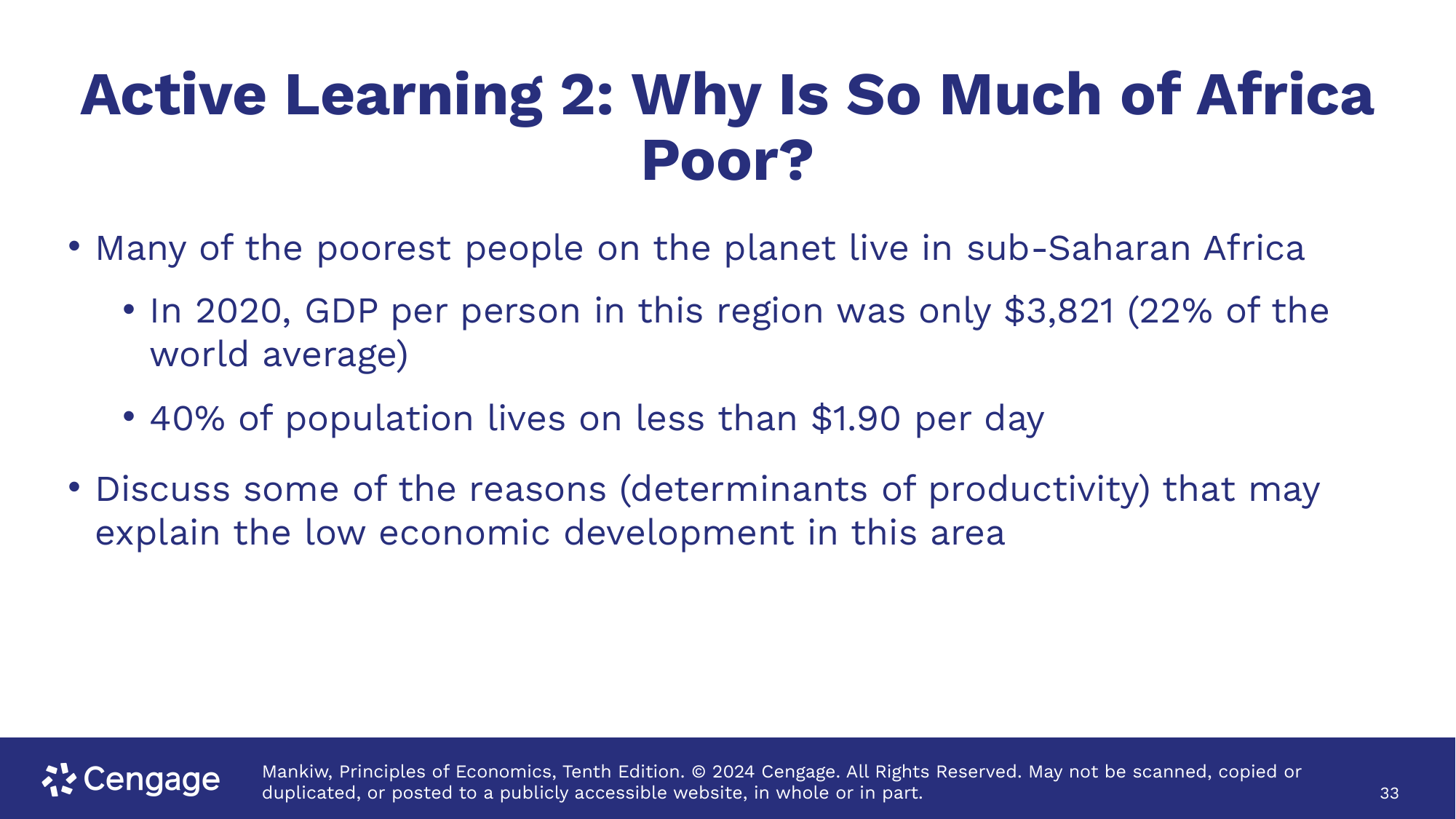

# Active Learning 2: Why Is So Much of Africa Poor?
Many of the poorest people on the planet live in sub-Saharan Africa
In 2020, GDP per person in this region was only $3,821 (22% of the world average)
40% of population lives on less than $1.90 per day
Discuss some of the reasons (determinants of productivity) that may explain the low economic development in this area